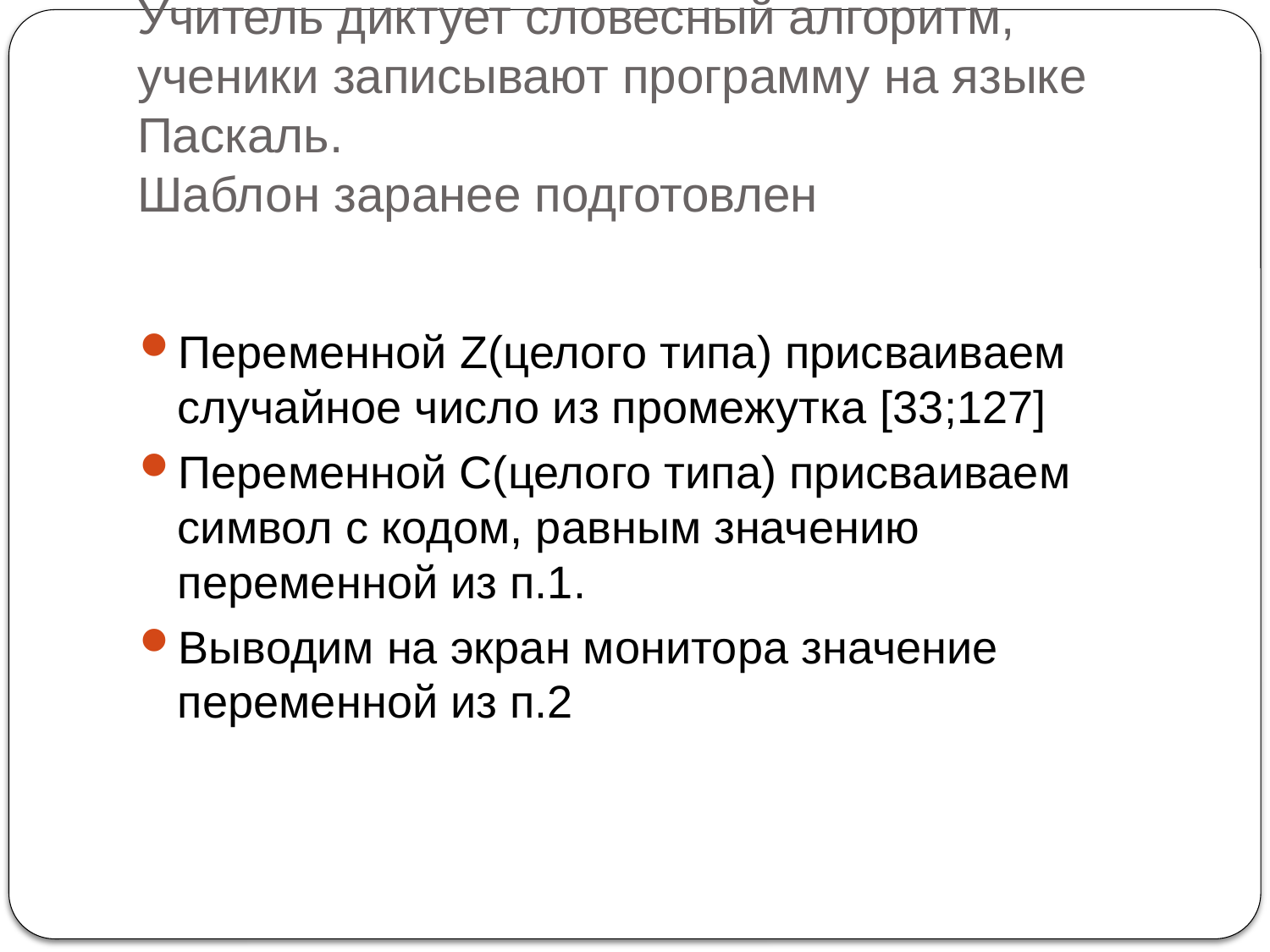

# Учитель диктует словесный алгоритм, ученики записывают программу на языке Паскаль. Шаблон заранее подготовлен
Переменной Z(целого типа) присваиваем случайное число из промежутка [33;127]
Переменной С(целого типа) присваиваем символ с кодом, равным значению переменной из п.1.
Выводим на экран монитора значение переменной из п.2